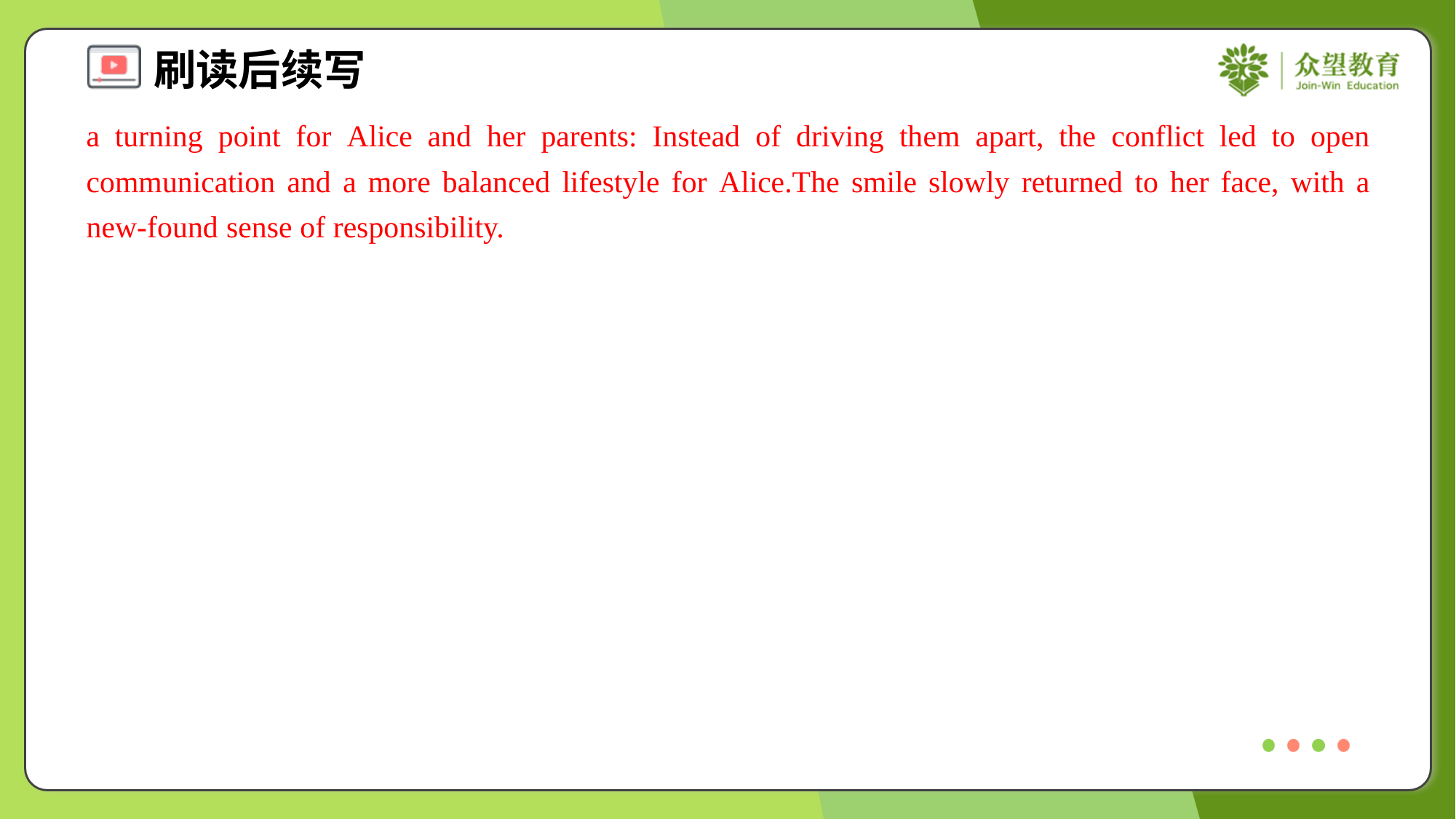

a turning point for Alice and her parents: Instead of driving them apart, the conflict led to open communication and a more balanced lifestyle for Alice.The smile slowly returned to her face, with a new-found sense of responsibility.